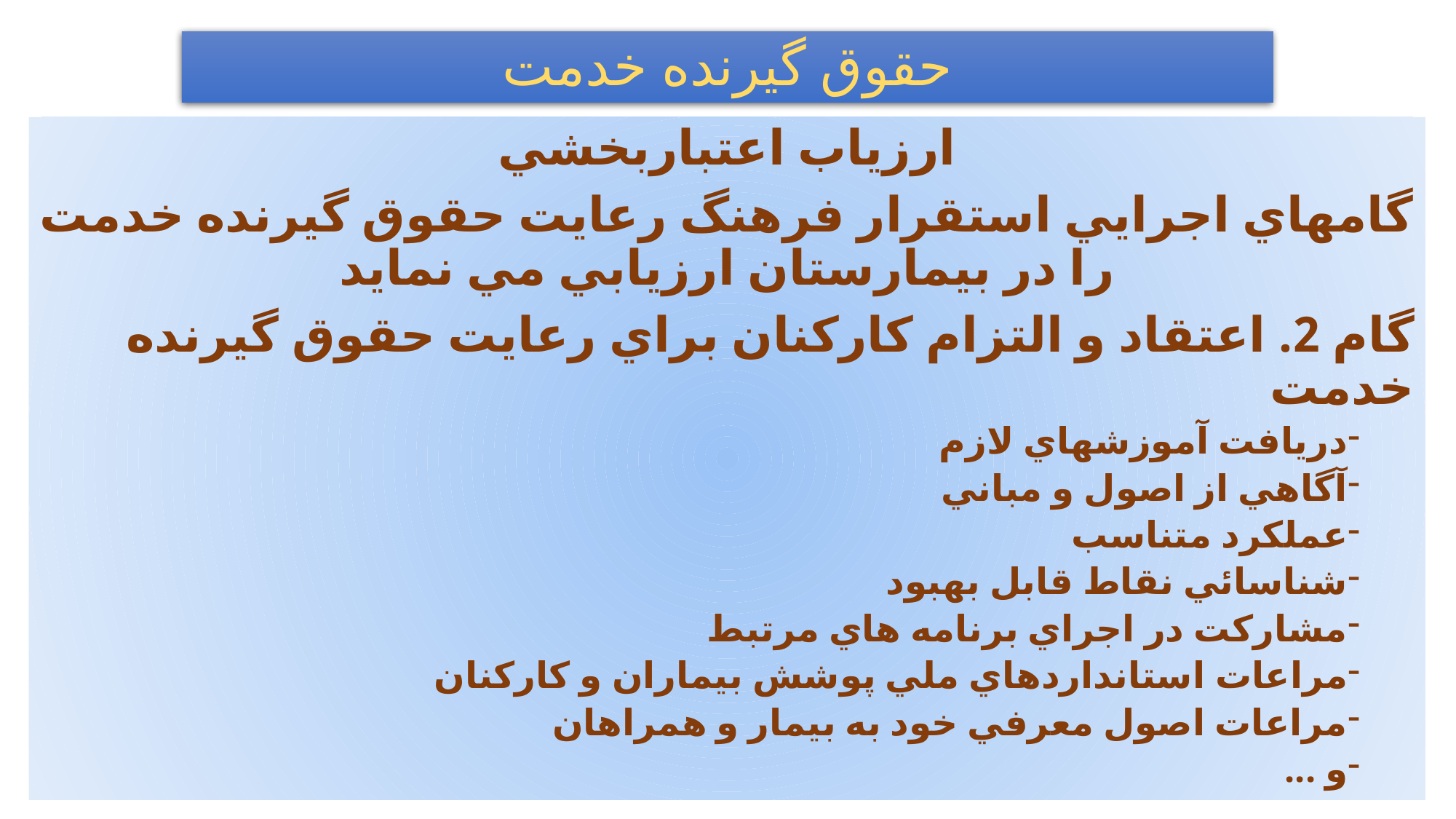

# حقوق گيرنده خدمت
ارزياب اعتباربخشي
گامهاي اجرايي استقرار فرهنگ رعايت حقوق گيرنده خدمت را در بيمارستان ارزيابي مي نمايد
گام 2. اعتقاد و التزام کارکنان براي رعايت حقوق گيرنده خدمت
دريافت آموزشهاي لازم
آگاهي از اصول و مباني
عملکرد متناسب
شناسائي نقاط قابل بهبود
مشارکت در اجراي برنامه هاي مرتبط
مراعات استانداردهاي ملي پوشش بيماران و كاركنان
مراعات اصول معرفي خود به بيمار و همراهان
و ...